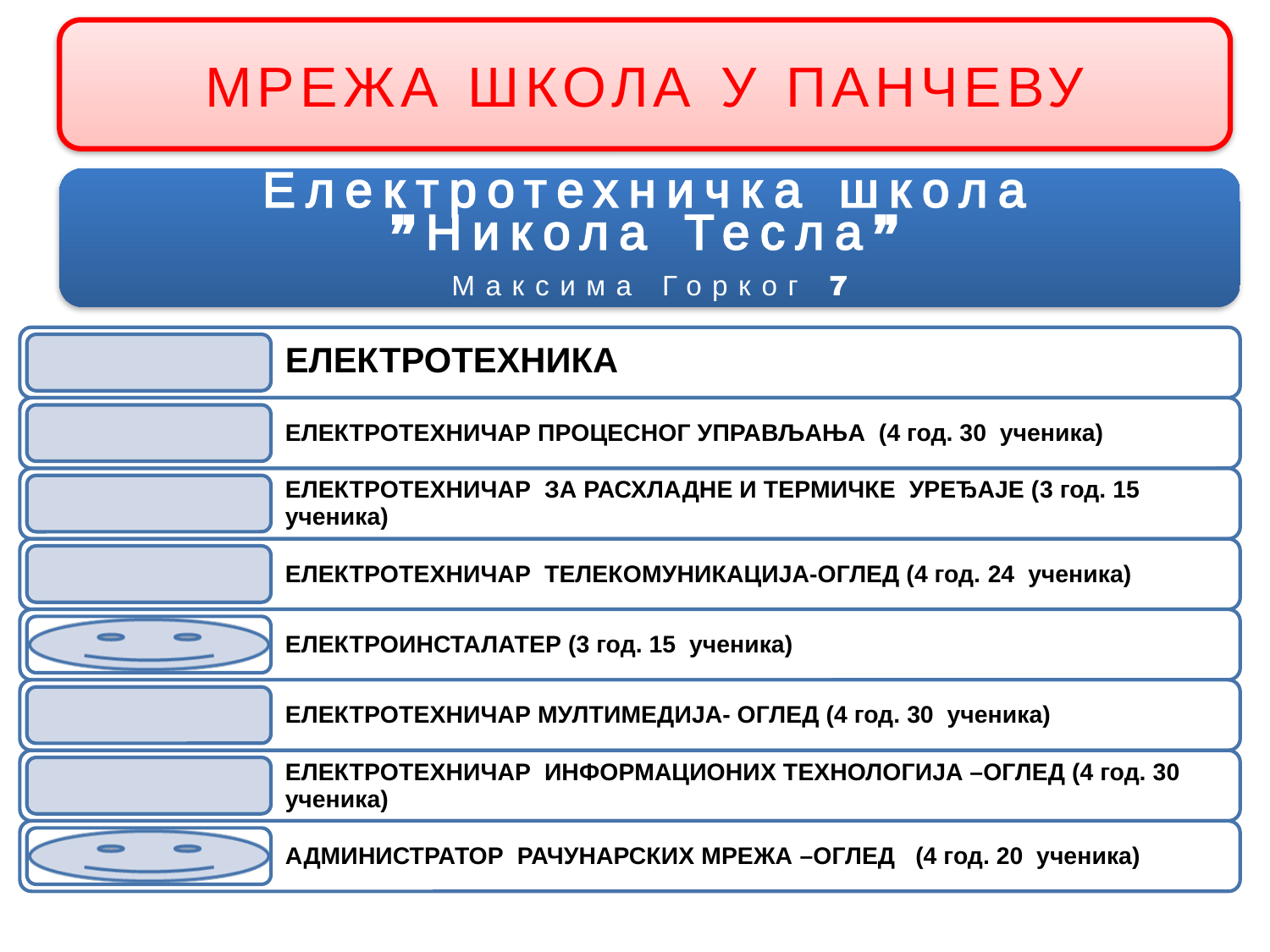

МРЕЖА ШКОЛА У ПАНЧЕВУ
Електротехничка школа
”Никола Тесла”
Максима Горког 7
ЕЛЕКТРОТЕХНИКА
ЕЛЕКТРОТЕХНИЧАР ПРОЦЕСНОГ УПРАВЉАЊА  (4 год. 30  ученика)
ЕЛЕКТРОТЕХНИЧАР  ТЕЛЕКОМУНИКАЦИЈА-ОГЛЕД (4 год. 24  ученика)
ЕЛЕКТРОТЕХНИЧАР МУЛТИМЕДИЈА- ОГЛЕД (4 год. 30  ученика)
ЕЛЕКТРОТЕХНИЧАР  ЗА РАСХЛАДНЕ И ТЕРМИЧКЕ  УРЕЂАЈЕ (3 год. 15  ученика)
ЕЛЕКТРОТЕХНИЧАР  ИНФОРМАЦИОНИХ ТЕХНОЛОГИЈА –ОГЛЕД (4 год. 30  ученика)
ЕЛЕКТРОИНСТАЛАТЕР (3 год. 15  ученика)
АДМИНИСТРАТОР  РАЧУНАРСКИХ МРЕЖА –ОГЛЕД   (4 год. 20  ученика)